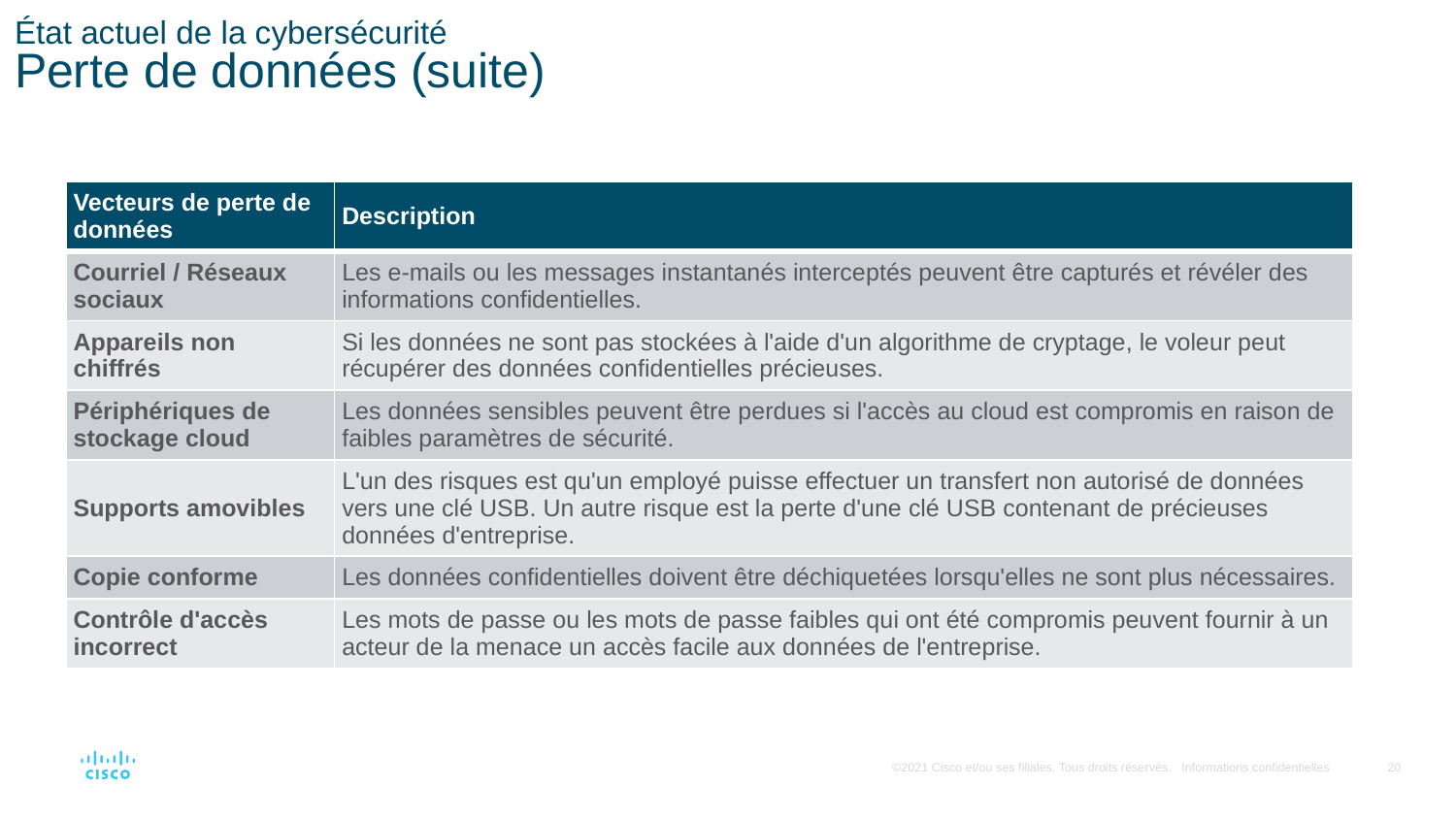

# État actuel de la cybersécurité Perte de données (suite)
| Vecteurs de perte de données | Description |
| --- | --- |
| Courriel / Réseaux sociaux | Les e-mails ou les messages instantanés interceptés peuvent être capturés et révéler des informations confidentielles. |
| Appareils non chiffrés | Si les données ne sont pas stockées à l'aide d'un algorithme de cryptage, le voleur peut récupérer des données confidentielles précieuses. |
| Périphériques de stockage cloud | Les données sensibles peuvent être perdues si l'accès au cloud est compromis en raison de faibles paramètres de sécurité. |
| Supports amovibles | L'un des risques est qu'un employé puisse effectuer un transfert non autorisé de données vers une clé USB. Un autre risque est la perte d'une clé USB contenant de précieuses données d'entreprise. |
| Copie conforme | Les données confidentielles doivent être déchiquetées lorsqu'elles ne sont plus nécessaires. |
| Contrôle d'accès incorrect | Les mots de passe ou les mots de passe faibles qui ont été compromis peuvent fournir à un acteur de la menace un accès facile aux données de l'entreprise. |